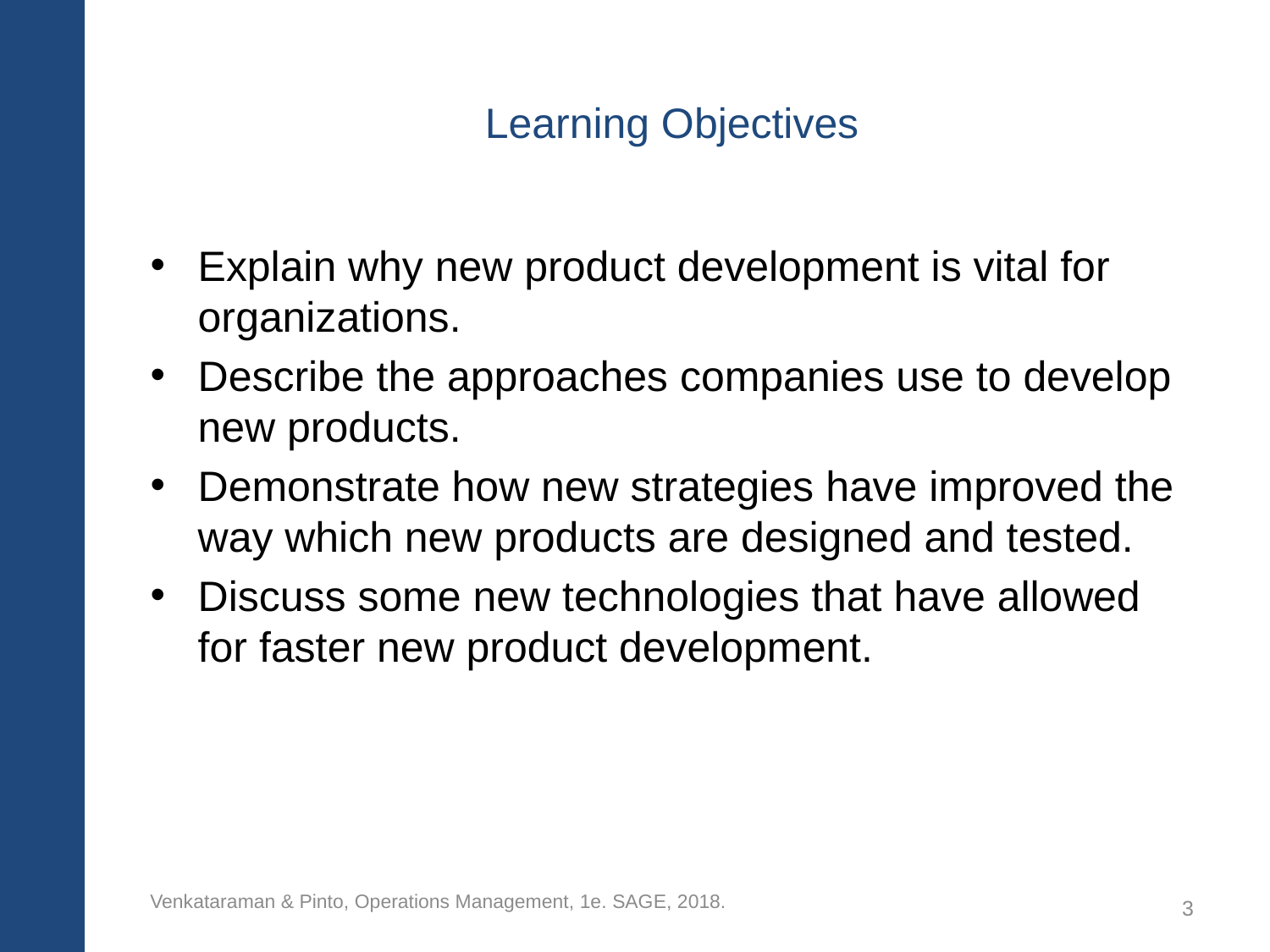

# Learning Objectives
Explain why new product development is vital for organizations.
Describe the approaches companies use to develop new products.
Demonstrate how new strategies have improved the way which new products are designed and tested.
Discuss some new technologies that have allowed for faster new product development.
Venkataraman & Pinto, Operations Management, 1e. SAGE, 2018.
3